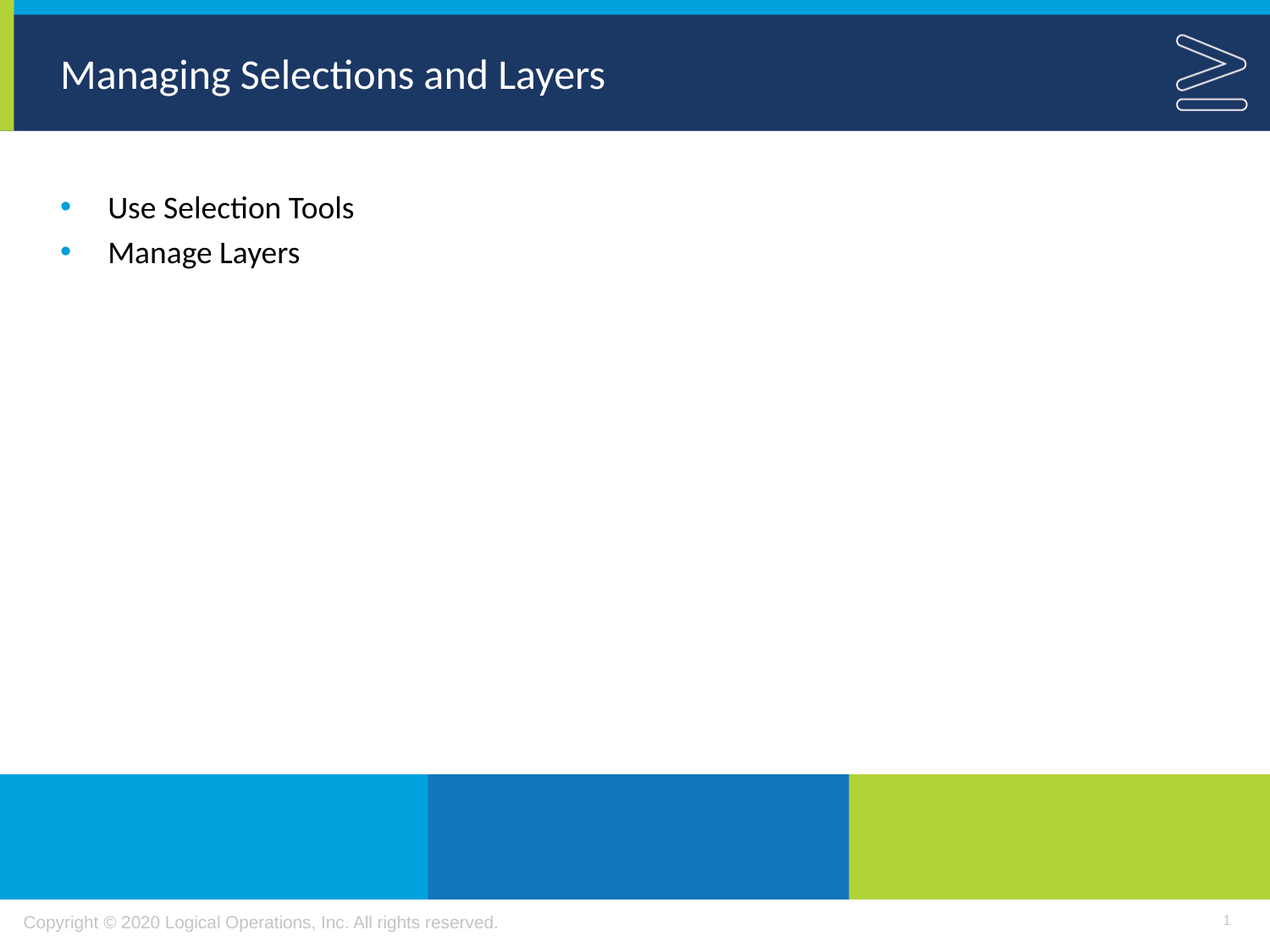

# Managing Selections and Layers
Use Selection Tools
Manage Layers
1